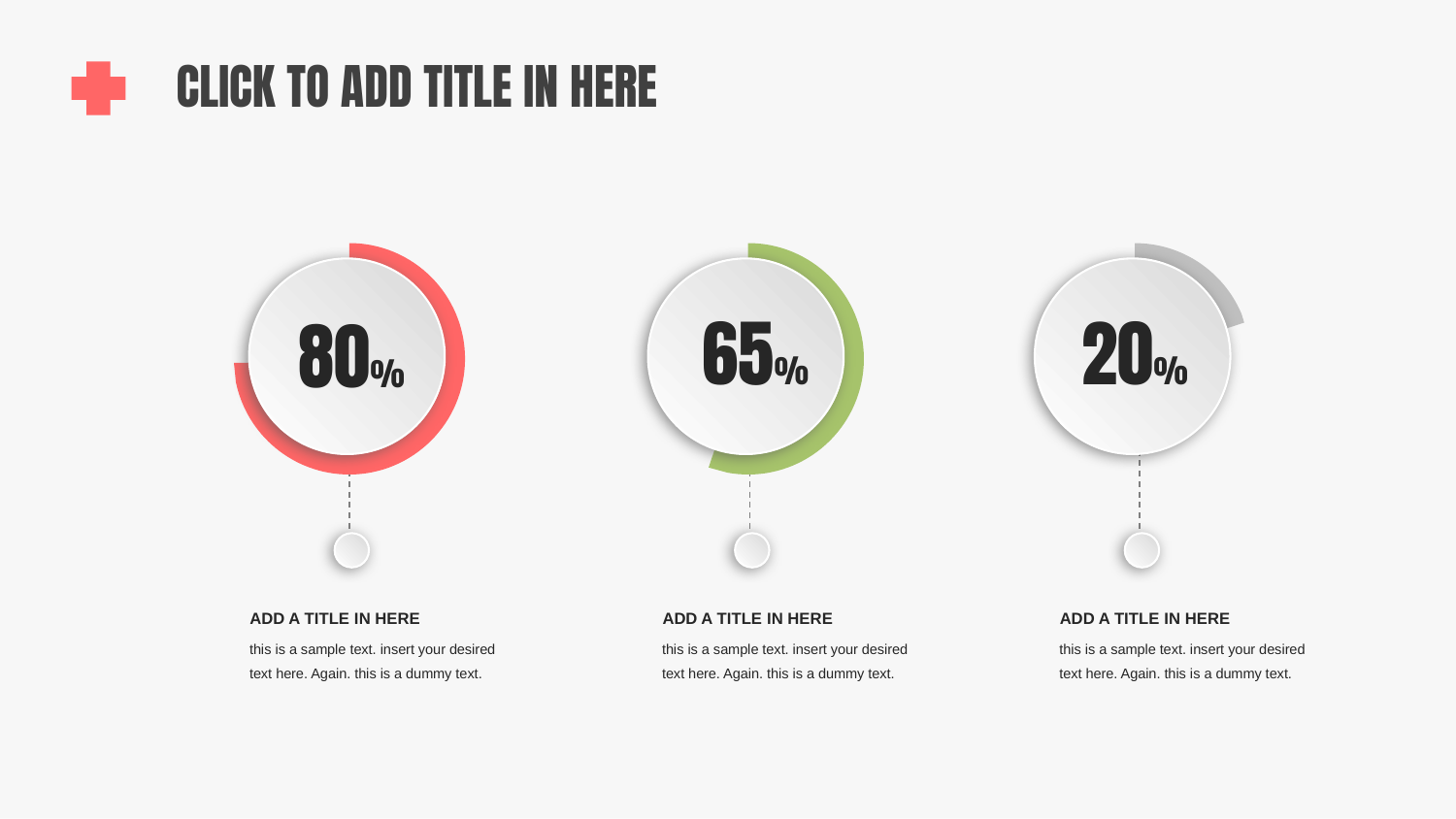

80%

65%

20%

ADD A TITLE IN HERE
this is a sample text. insert your desired text here. Again. this is a dummy text.
ADD A TITLE IN HERE
this is a sample text. insert your desired text here. Again. this is a dummy text.
ADD A TITLE IN HERE
this is a sample text. insert your desired text here. Again. this is a dummy text.